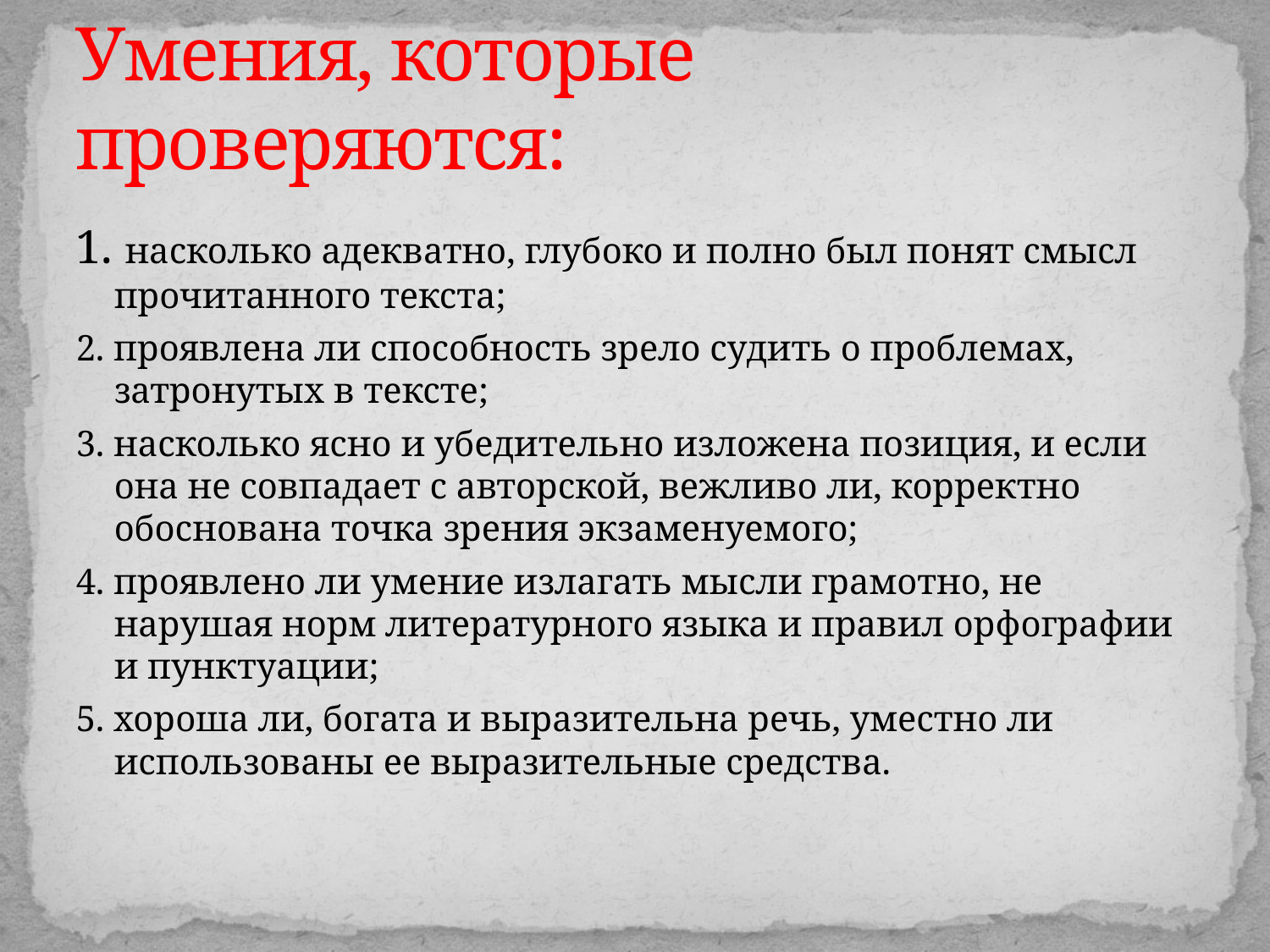

# Умения, которые проверяются:
1. насколько адекватно, глубоко и полно был понят смысл прочитанного текста;
2. проявлена ли способность зрело судить о проблемах, затронутых в тексте;
3. насколько ясно и убедительно изложена позиция, и если она не совпадает с авторской, вежливо ли, корректно обоснована точка зрения экзаменуемого;
4. проявлено ли умение излагать мысли грамотно, не нарушая норм литературного языка и правил орфографии и пунктуации;
5. хороша ли, богата и выразительна речь, уместно ли использованы ее выразительные средства.